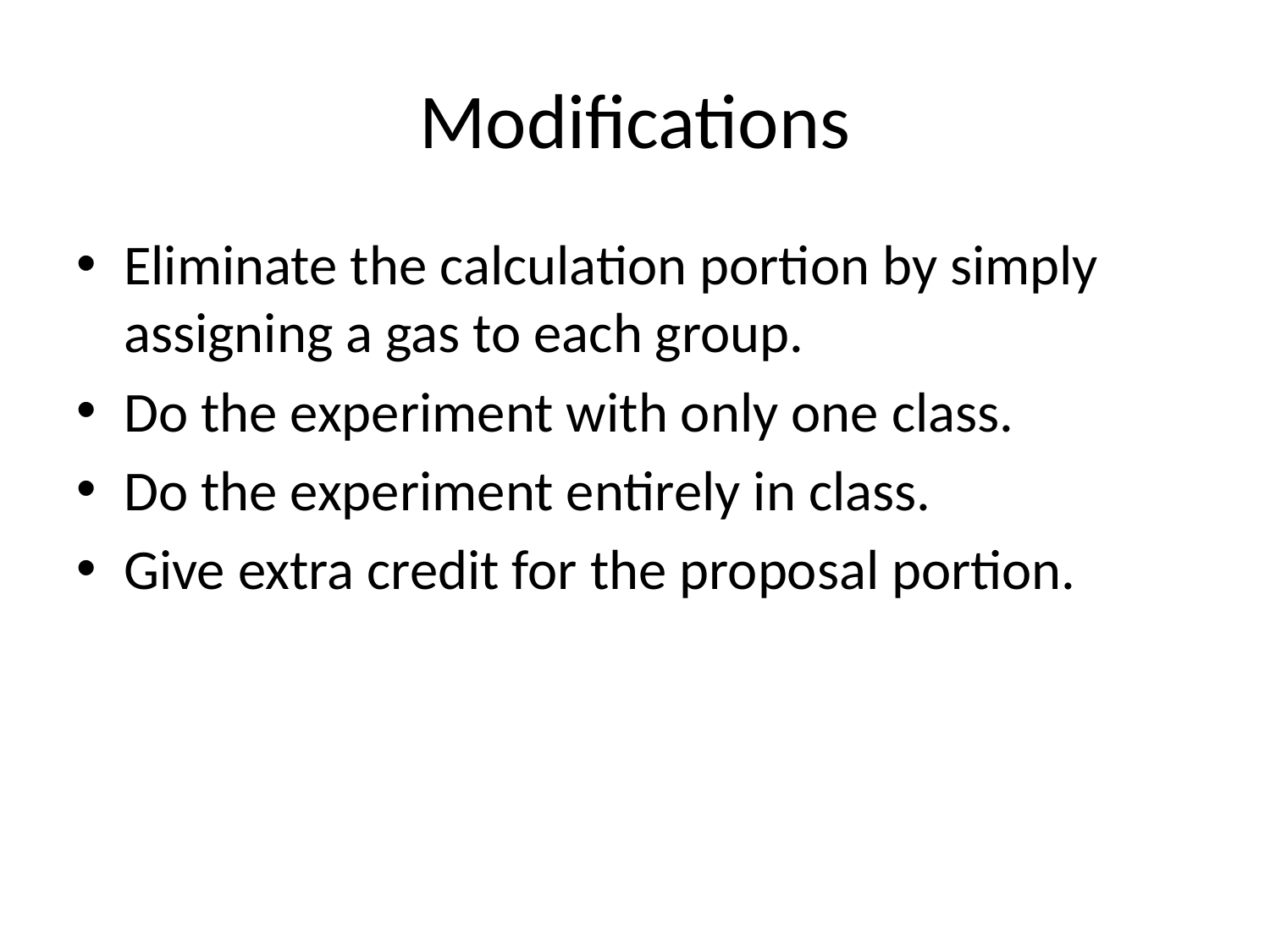

# Modifications
Eliminate the calculation portion by simply assigning a gas to each group.
Do the experiment with only one class.
Do the experiment entirely in class.
Give extra credit for the proposal portion.